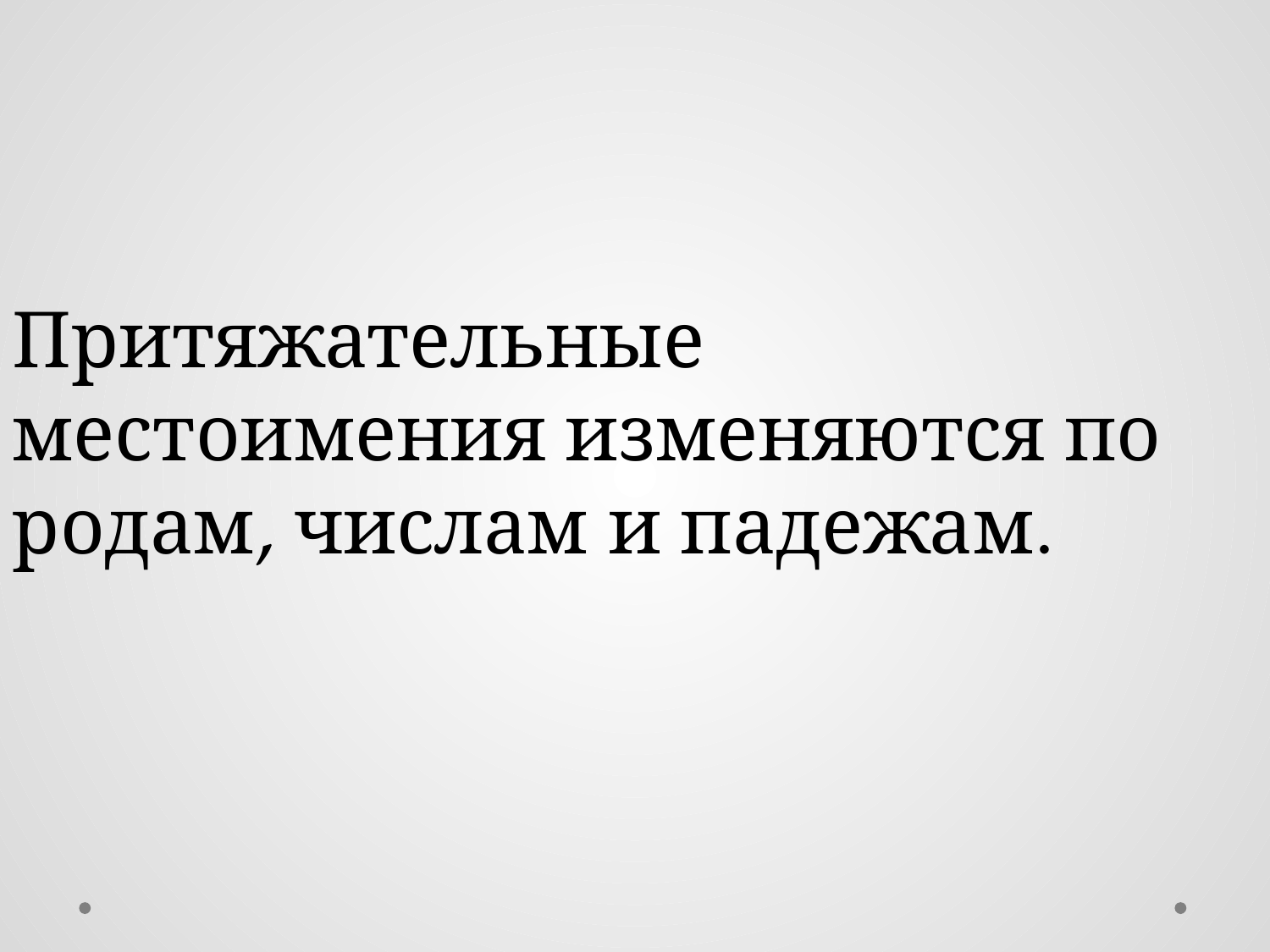

Притяжательные местоимения изменяются по родам, числам и падежам.